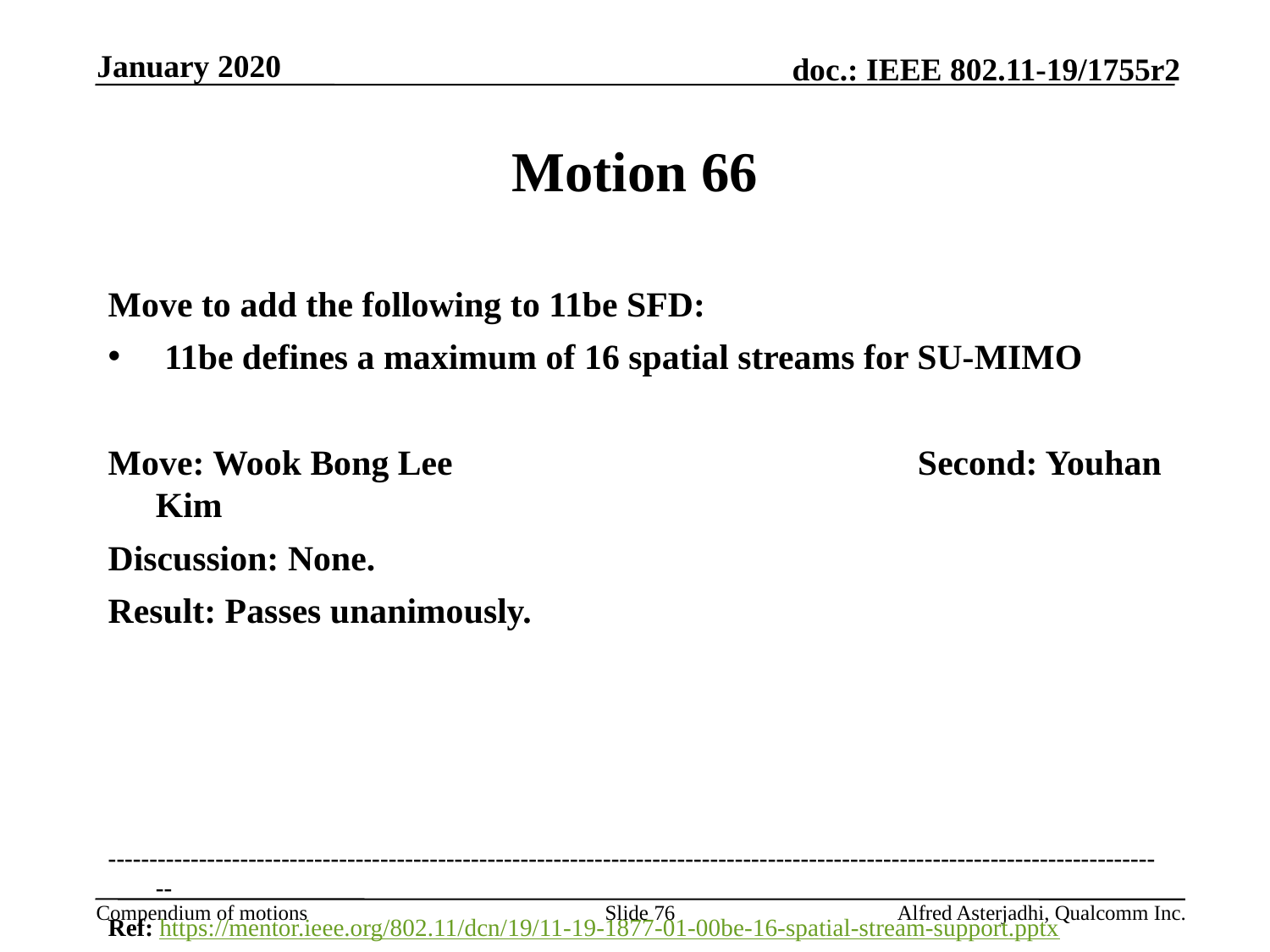

January 2020
# Motion 66
Move to add the following to 11be SFD:
 11be defines a maximum of 16 spatial streams for SU-MIMO

Move: Wook Bong Lee				Second: Youhan Kim
Discussion: None.
Result: Passes unanimously.

---------------------------------------------------------------------------------------------------------------------------------
Ref: https://mentor.ieee.org/802.11/dcn/19/11-19-1877-01-00be-16-spatial-stream-support.pptx

Slide 76
Alfred Asterjadhi, Qualcomm Inc.